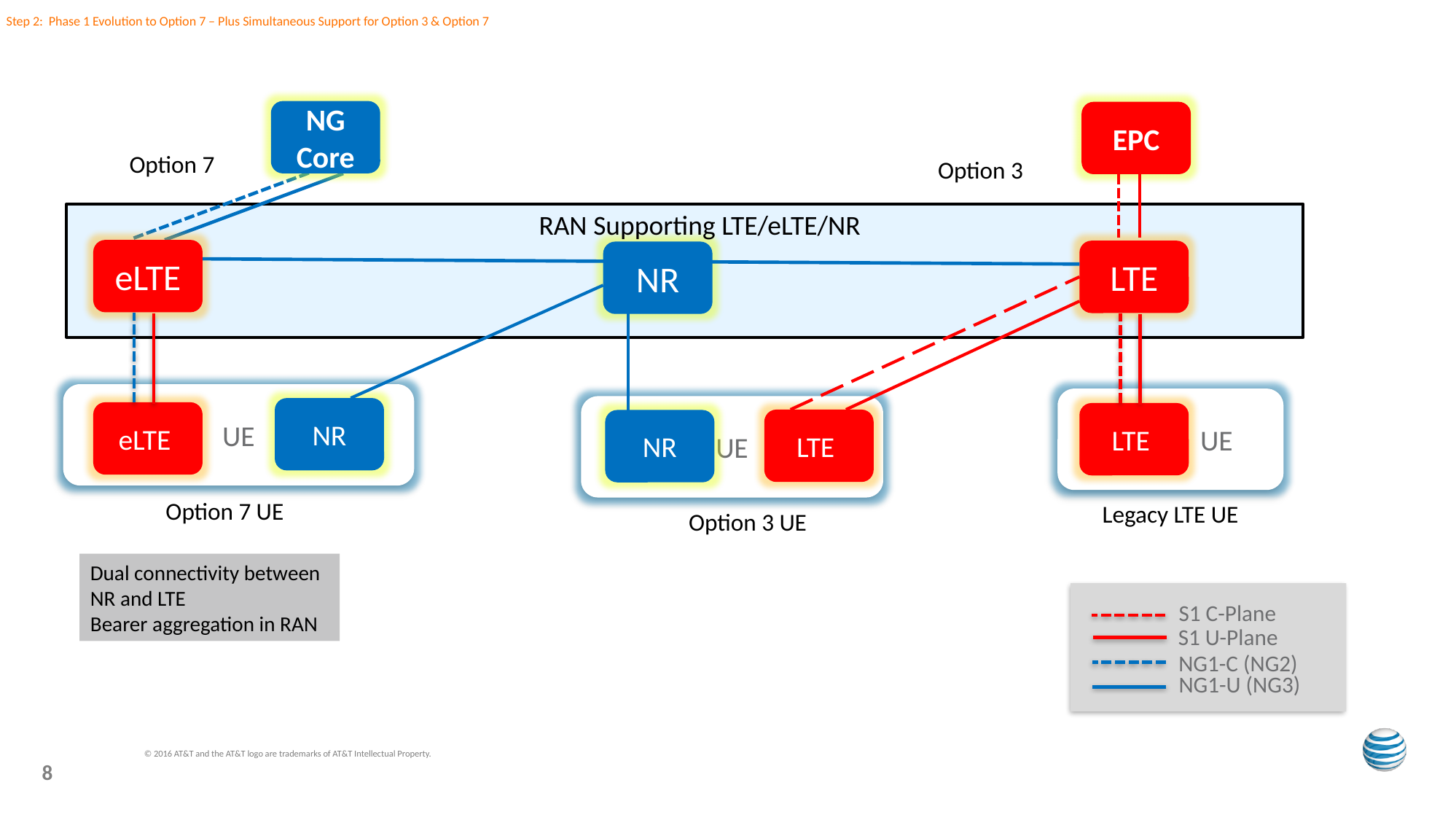

# Step 2:  Phase 1 Evolution to Option 7 – Plus Simultaneous Support for Option 3 & Option 7
NG Core
EPC
Option 7
Option 3
RAN Supporting LTE/eLTE/NR

eLTE
LTE
NR
UE
              UE
UE
NR
eLTE
LTE
LTE
NR
Option 7 UE
Legacy LTE UE
Option 3 UE
Dual connectivity between NR and LTE
Bearer aggregation in RAN

S1 C-Plane
S1 U-Plane
NG1-C (NG2)
NG1-U (NG3)
© 2016 AT&T and the AT&T logo are trademarks of AT&T Intellectual Property.
8